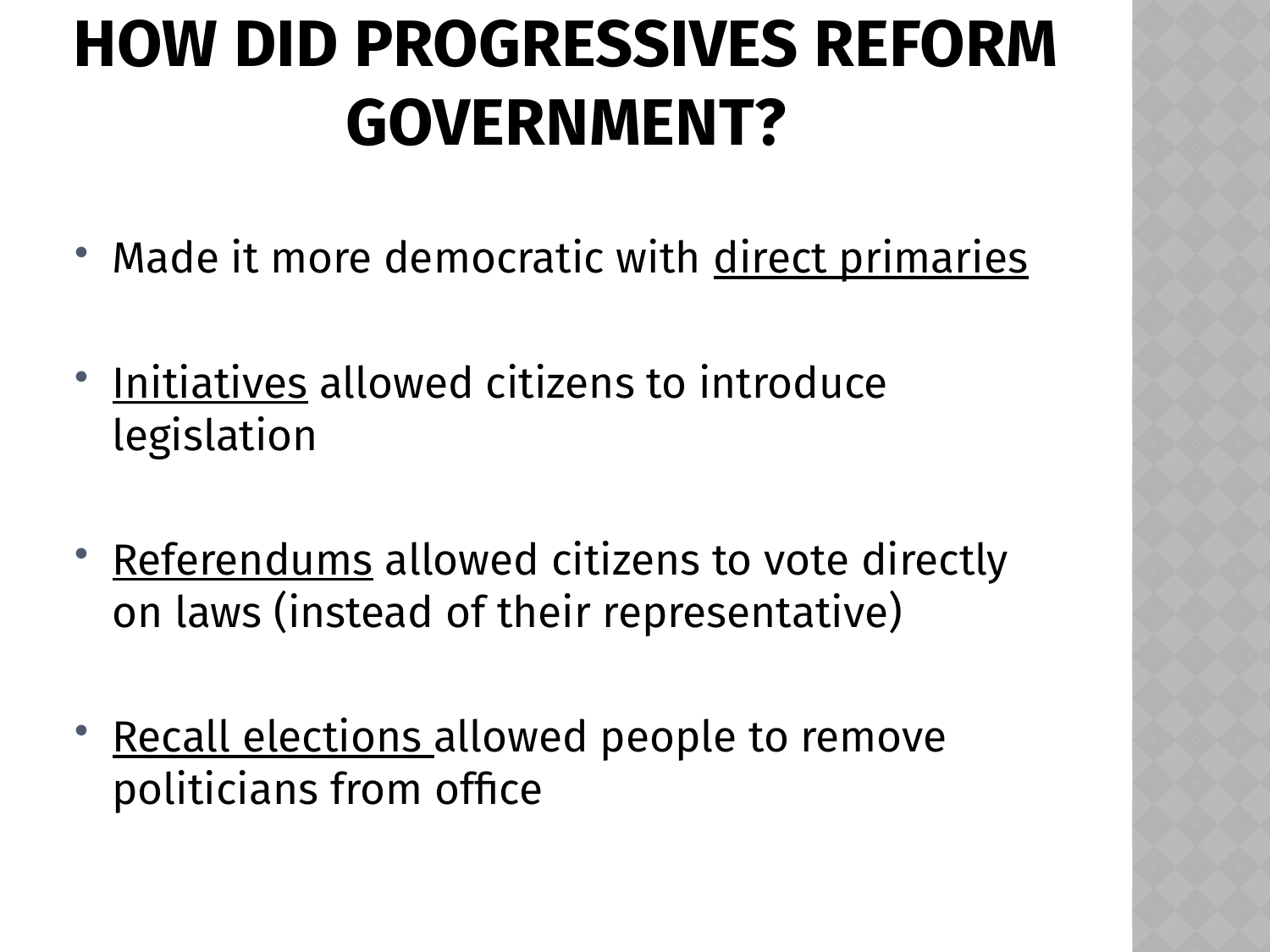

# How did Progressives Reform Government?
Made it more democratic with direct primaries

Initiatives allowed citizens to introduce legislation

Referendums allowed citizens to vote directly on laws (instead of their representative)

Recall elections allowed people to remove politicians from office